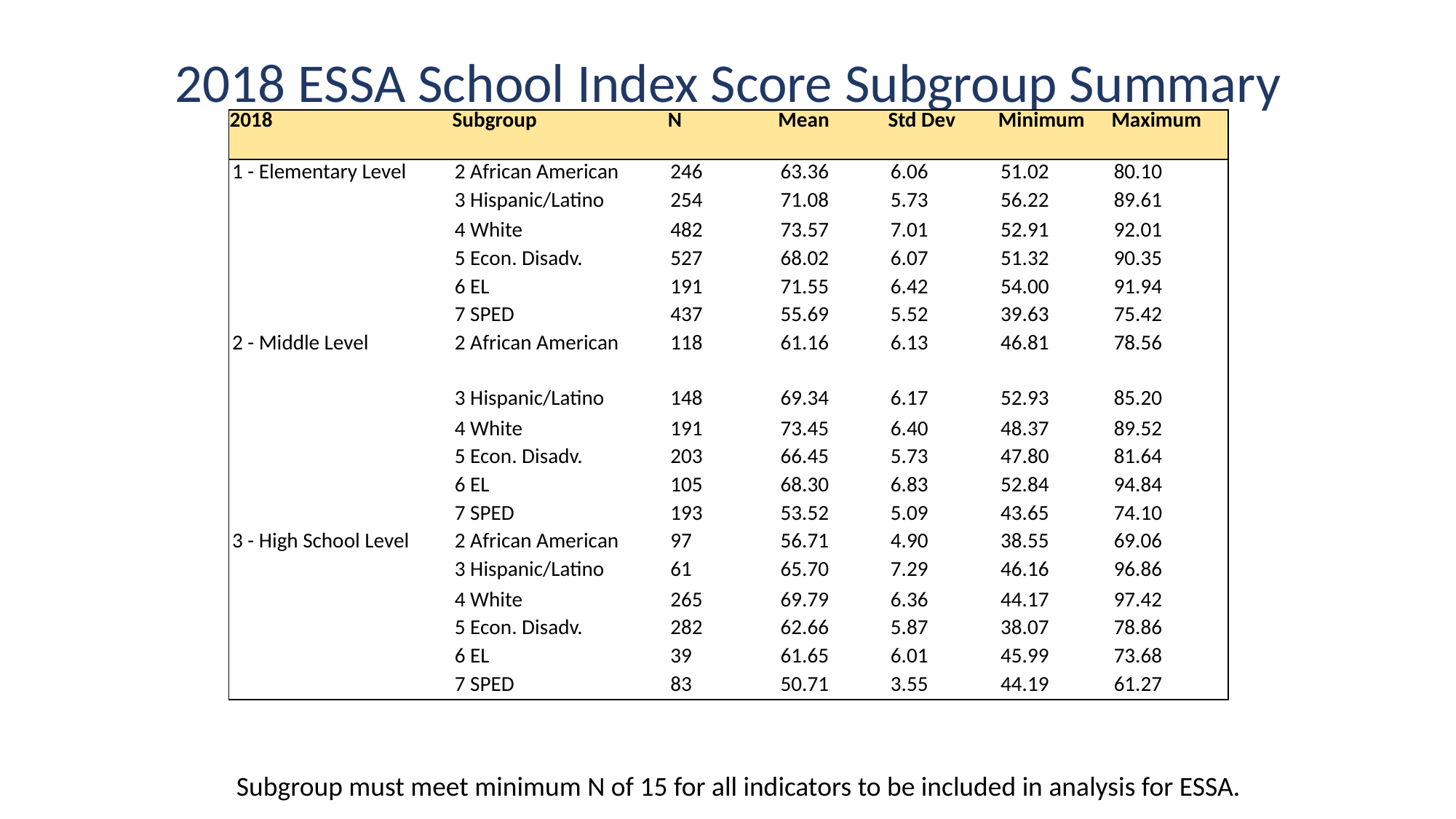

# 2018 ESSA School Index Score Subgroup Summary
| 2018 | Subgroup | N | Mean | Std Dev | Minimum | Maximum |
| --- | --- | --- | --- | --- | --- | --- |
| 1 - Elementary Level | 2 African American | 246 | 63.36 | 6.06 | 51.02 | 80.10 |
|  | 3 Hispanic/Latino | 254 | 71.08 | 5.73 | 56.22 | 89.61 |
|  | 4 White | 482 | 73.57 | 7.01 | 52.91 | 92.01 |
|  | 5 Econ. Disadv. | 527 | 68.02 | 6.07 | 51.32 | 90.35 |
|  | 6 EL | 191 | 71.55 | 6.42 | 54.00 | 91.94 |
|  | 7 SPED | 437 | 55.69 | 5.52 | 39.63 | 75.42 |
| 2 - Middle Level | 2 African American | 118 | 61.16 | 6.13 | 46.81 | 78.56 |
|  | 3 Hispanic/Latino | 148 | 69.34 | 6.17 | 52.93 | 85.20 |
|  | 4 White | 191 | 73.45 | 6.40 | 48.37 | 89.52 |
|  | 5 Econ. Disadv. | 203 | 66.45 | 5.73 | 47.80 | 81.64 |
|  | 6 EL | 105 | 68.30 | 6.83 | 52.84 | 94.84 |
|  | 7 SPED | 193 | 53.52 | 5.09 | 43.65 | 74.10 |
| 3 - High School Level | 2 African American | 97 | 56.71 | 4.90 | 38.55 | 69.06 |
|  | 3 Hispanic/Latino | 61 | 65.70 | 7.29 | 46.16 | 96.86 |
|  | 4 White | 265 | 69.79 | 6.36 | 44.17 | 97.42 |
|  | 5 Econ. Disadv. | 282 | 62.66 | 5.87 | 38.07 | 78.86 |
|  | 6 EL | 39 | 61.65 | 6.01 | 45.99 | 73.68 |
|  | 7 SPED | 83 | 50.71 | 3.55 | 44.19 | 61.27 |
Subgroup must meet minimum N of 15 for all indicators to be included in analysis for ESSA.